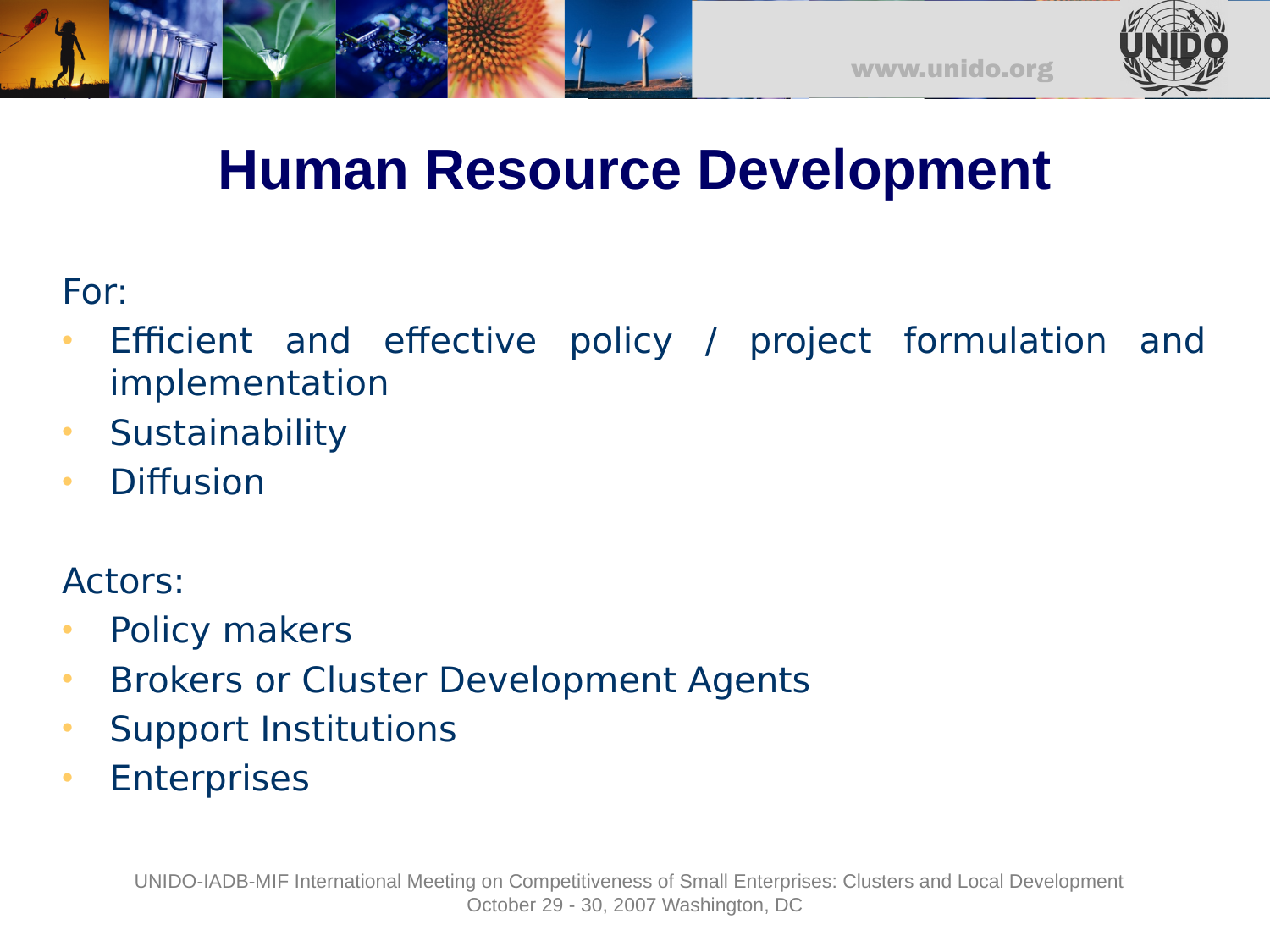

# Human Resource Development
For:
Efficient and effective policy / project formulation and implementation
Sustainability
Diffusion

Actors:
Policy makers
Brokers or Cluster Development Agents
Support Institutions
Enterprises